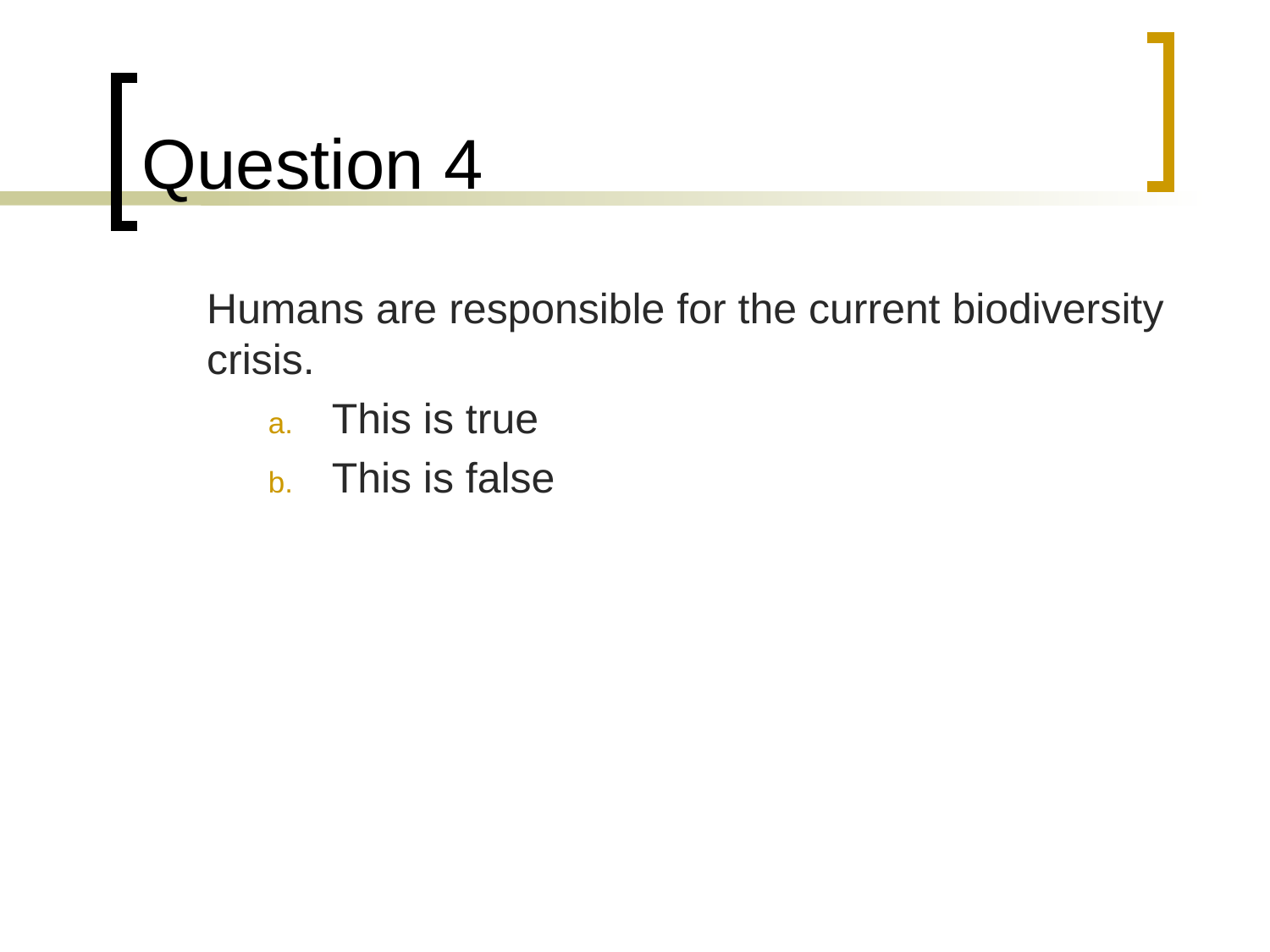

# Question 4
	Humans are responsible for the current biodiversity crisis.
This is true
This is false